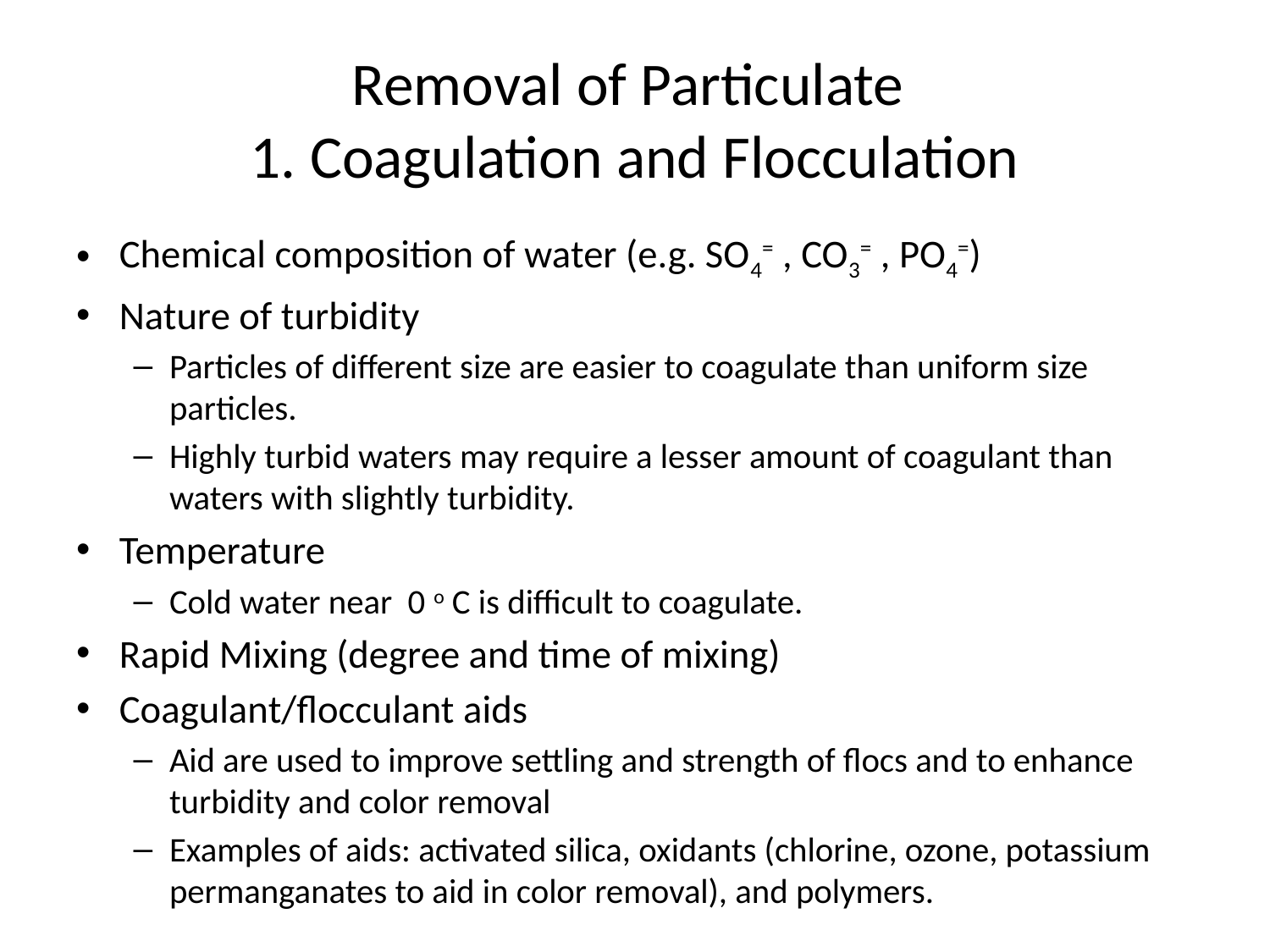

# Removal of Particulate 1. Coagulation and Flocculation
Chemical composition of water (e.g. SO4= , CO3= , PO4=)
Nature of turbidity
Particles of different size are easier to coagulate than uniform size particles.
Highly turbid waters may require a lesser amount of coagulant than waters with slightly turbidity.
Temperature
Cold water near  0 o C is difficult to coagulate.
Rapid Mixing (degree and time of mixing)
Coagulant/flocculant aids
Aid are used to improve settling and strength of flocs and to enhance turbidity and color removal
Examples of aids: activated silica, oxidants (chlorine, ozone, potassium permanganates to aid in color removal), and polymers.